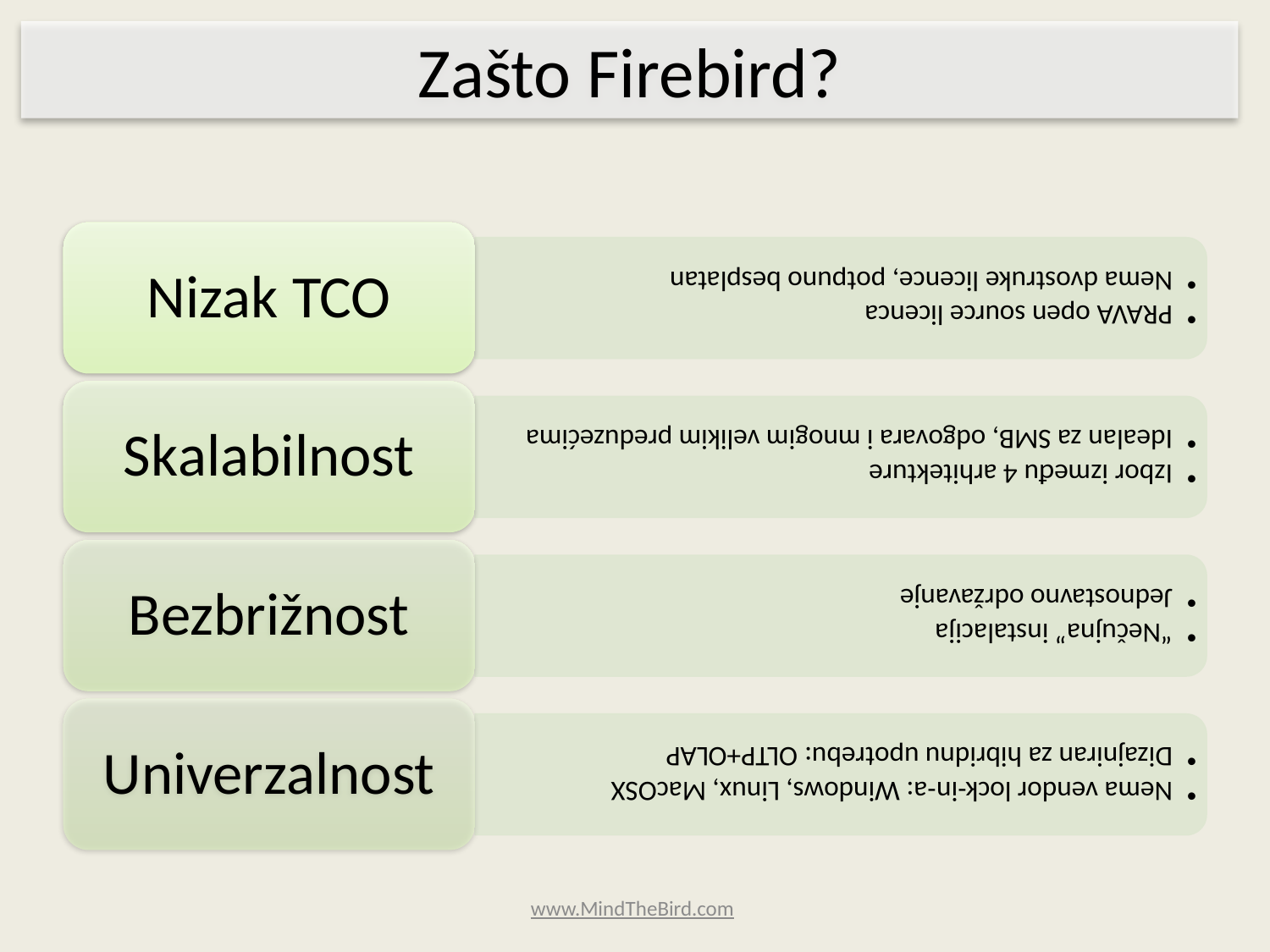

Zašto Firebird?
PRAVA open source licenca
Nema dvostruke licence, potpuno besplatan
Nizak TCO
Izbor između 4 arhitekture
Idealan za SMB, odgovara i mnogim velikim preduzećima
Skalabilnost
“Nečujna” instalacija
Jednostavno održavanje
Bezbrižnost
Nema vendor lock-in-a: Windows, Linux, MacOSX
Dizajniran za hibridnu upotrebu: OLTP+OLAP
Univerzalnost
www.MindTheBird.com